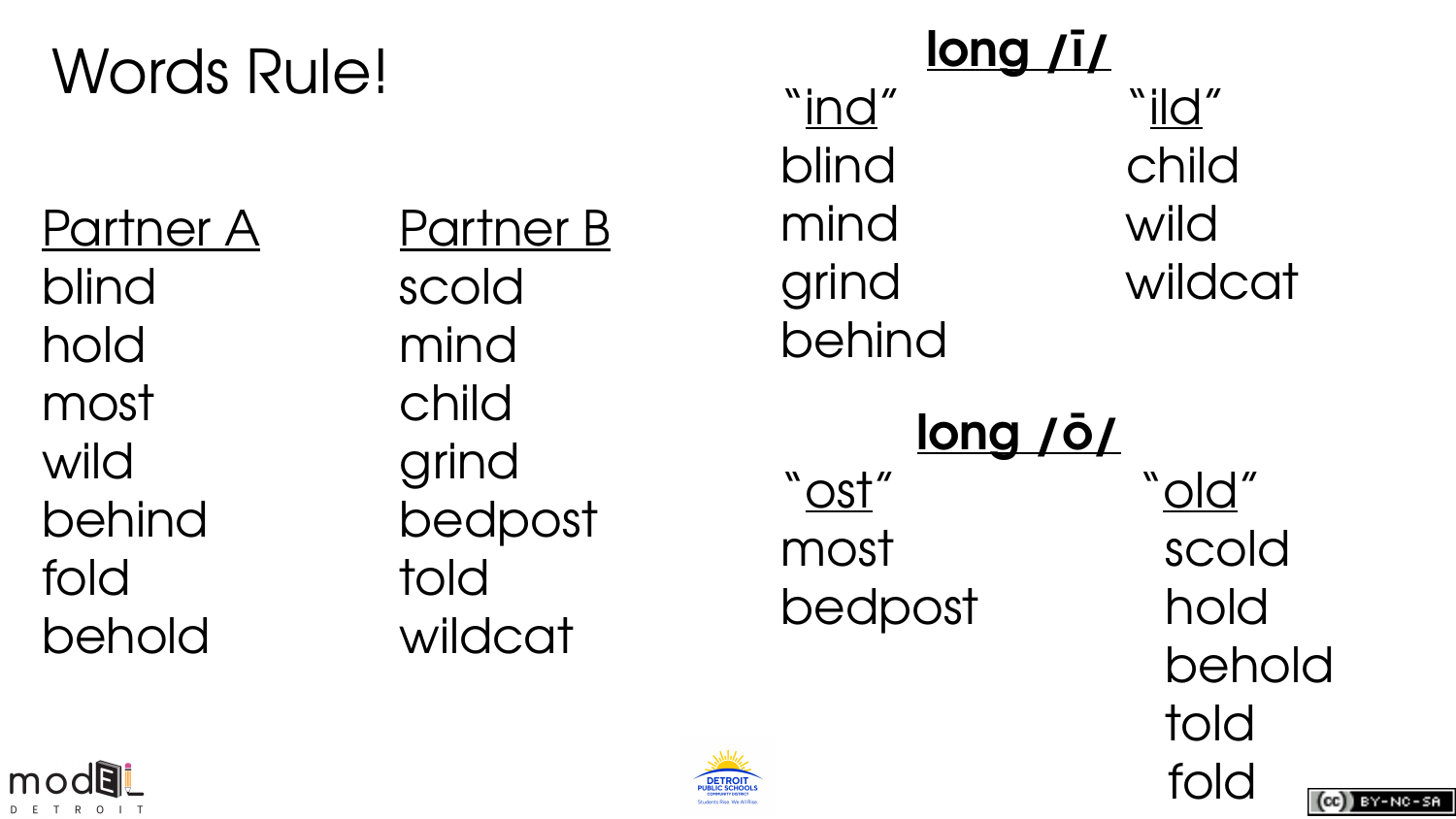

long /ī/
“ind”	    	    “ild”	     blind	               child
mind   	    wild
grind		    wildcat
behind

          long /ō/
“ost”	  	     “old”
most		       scold   bedpost	       hold
		       behold			       told
                             fold

									f
# Words Rule!

Partner A	     Partner B
blind		     scold
hold		     mind
most		     child
wild		     grind
behind	     bedpost
fold		     told
behold	     wildcat